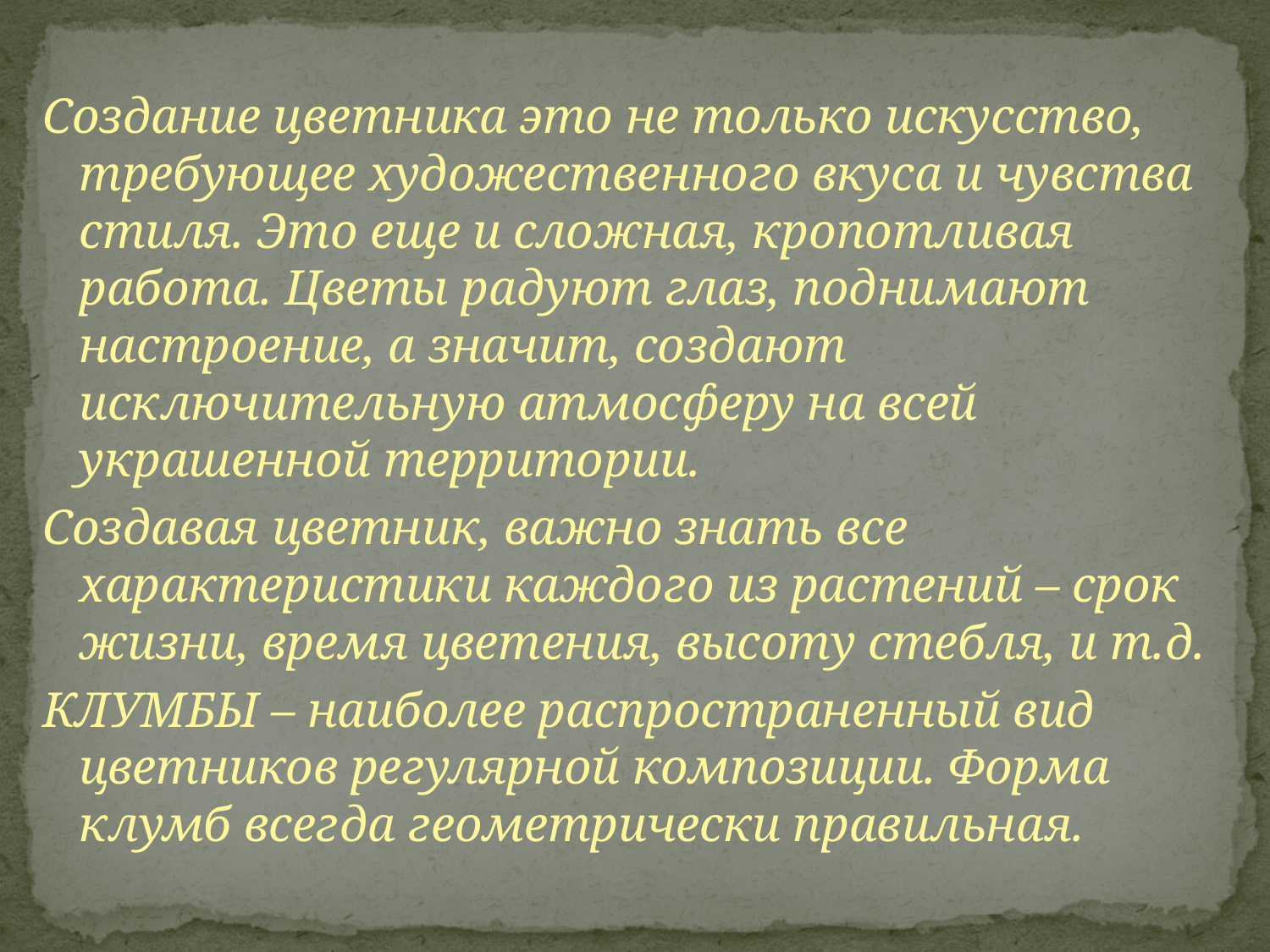

Создание цветника это не только искусство, требующее художественного вкуса и чувства стиля. Это еще и сложная, кропотливая работа. Цветы радуют глаз, поднимают настроение, а значит, создают исключительную атмосферу на всей украшенной территории.
Создавая цветник, важно знать все характеристики каждого из растений – срок жизни, время цветения, высоту стебля, и т.д.
КЛУМБЫ – наиболее распространенный вид цветников регулярной композиции. Форма клумб всегда геометрически правильная.